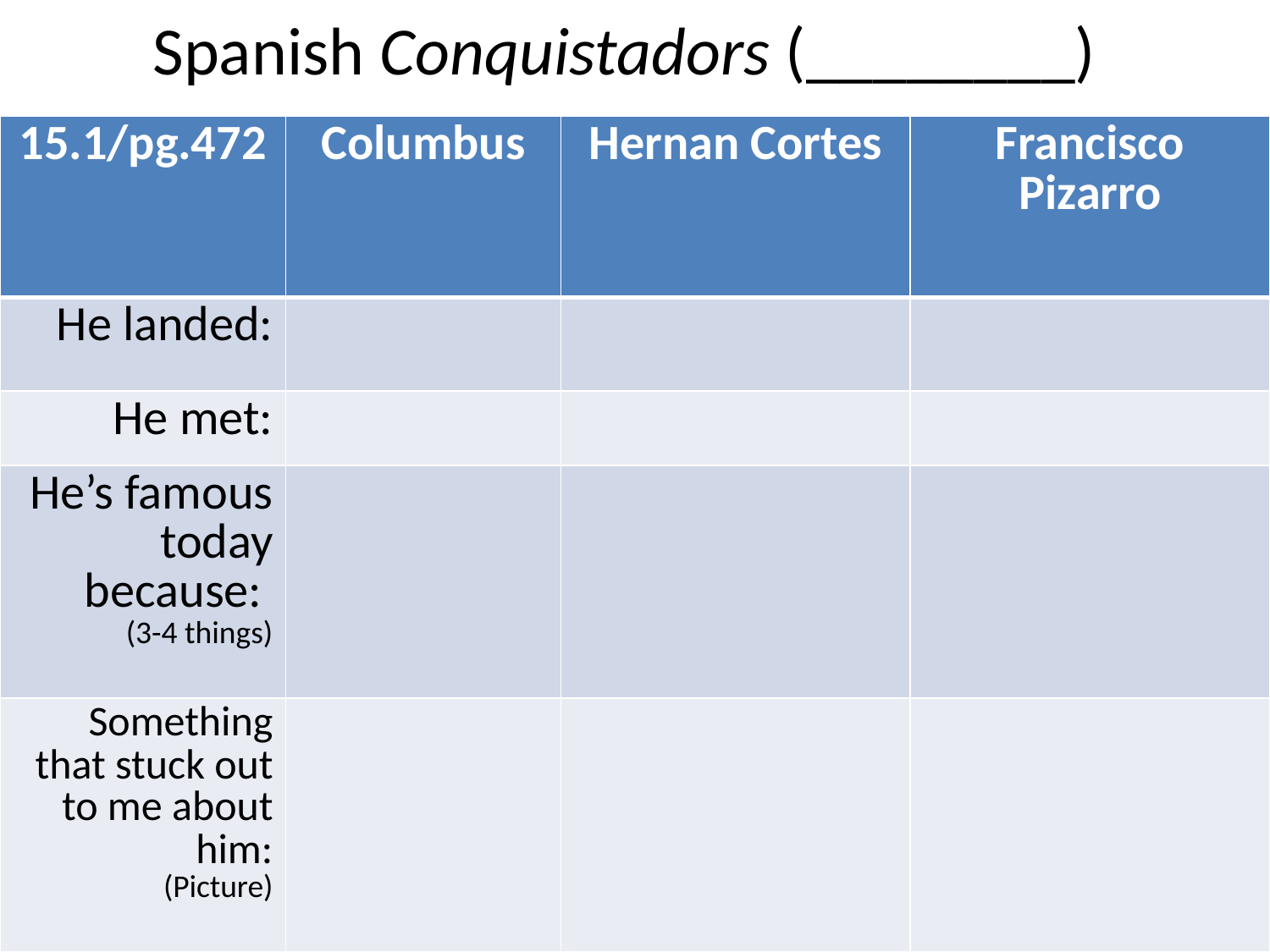

# Spanish Conquistadors (________)
| 15.1/pg.472 | Columbus | Hernan Cortes | Francisco Pizarro |
| --- | --- | --- | --- |
| He landed: |  |  |  |
| He met: |  |  |  |
| He’s famous today because: (3-4 things) |  |  |  |
| Something that stuck out to me about him: (Picture) |  |  |  |